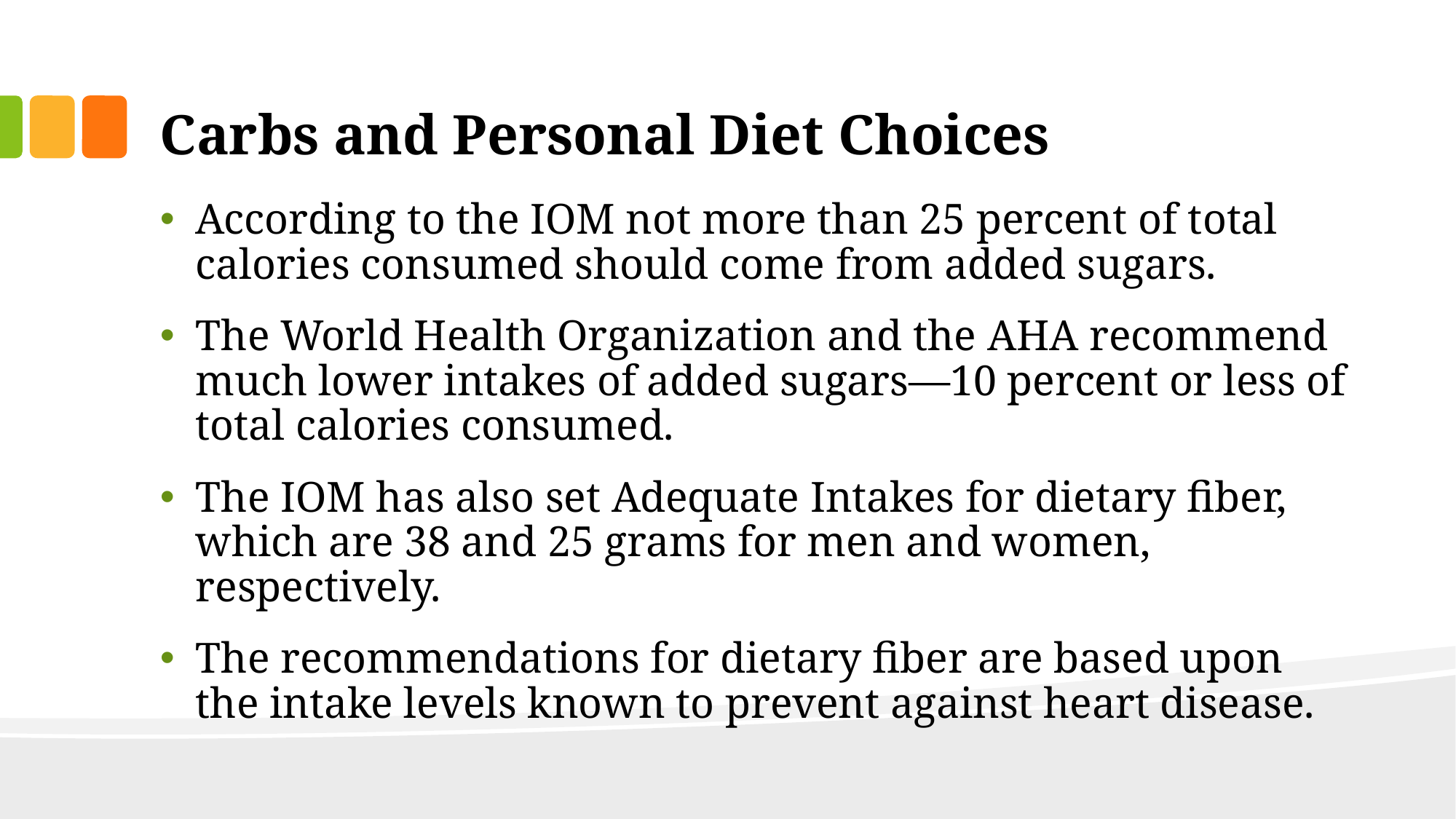

# Carbs and Personal Diet Choices
According to the IOM not more than 25 percent of total calories consumed should come from added sugars.
The World Health Organization and the AHA recommend much lower intakes of added sugars—10 percent or less of total calories consumed.
The IOM has also set Adequate Intakes for dietary fiber, which are 38 and 25 grams for men and women, respectively.
The recommendations for dietary fiber are based upon the intake levels known to prevent against heart disease.